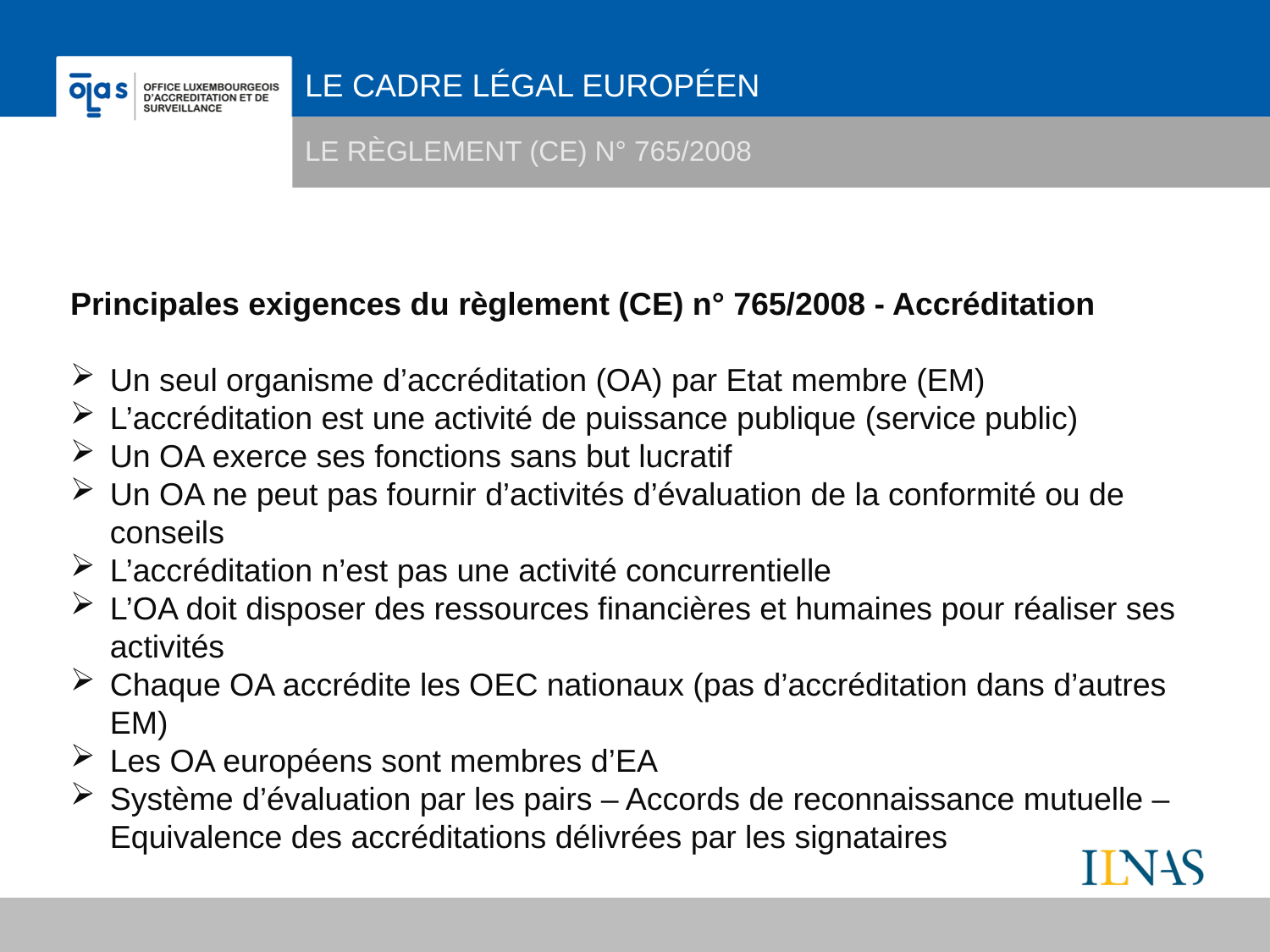

# Le cadre légal européen
Le règlement (CE) n° 765/2008
Principales exigences du règlement (CE) n° 765/2008 - Accréditation

Un seul organisme d’accréditation (OA) par Etat membre (EM)
L’accréditation est une activité de puissance publique (service public)
Un OA exerce ses fonctions sans but lucratif
Un OA ne peut pas fournir d’activités d’évaluation de la conformité ou de conseils
L’accréditation n’est pas une activité concurrentielle
L’OA doit disposer des ressources financières et humaines pour réaliser ses activités
Chaque OA accrédite les OEC nationaux (pas d’accréditation dans d’autres EM)
Les OA européens sont membres d’EA
Système d’évaluation par les pairs – Accords de reconnaissance mutuelle – Equivalence des accréditations délivrées par les signataires